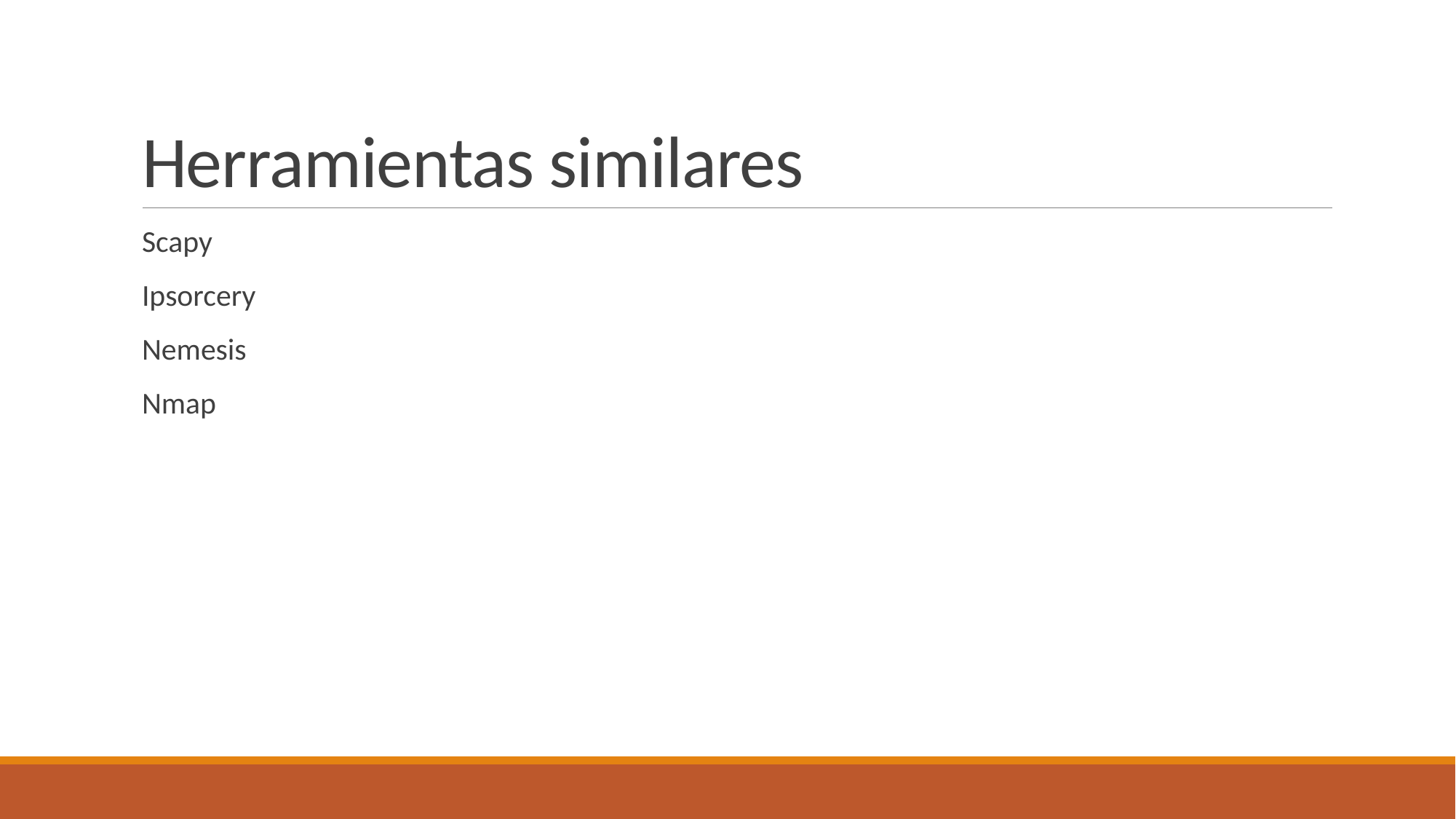

# Herramientas similares
Scapy
Ipsorcery
Nemesis
Nmap